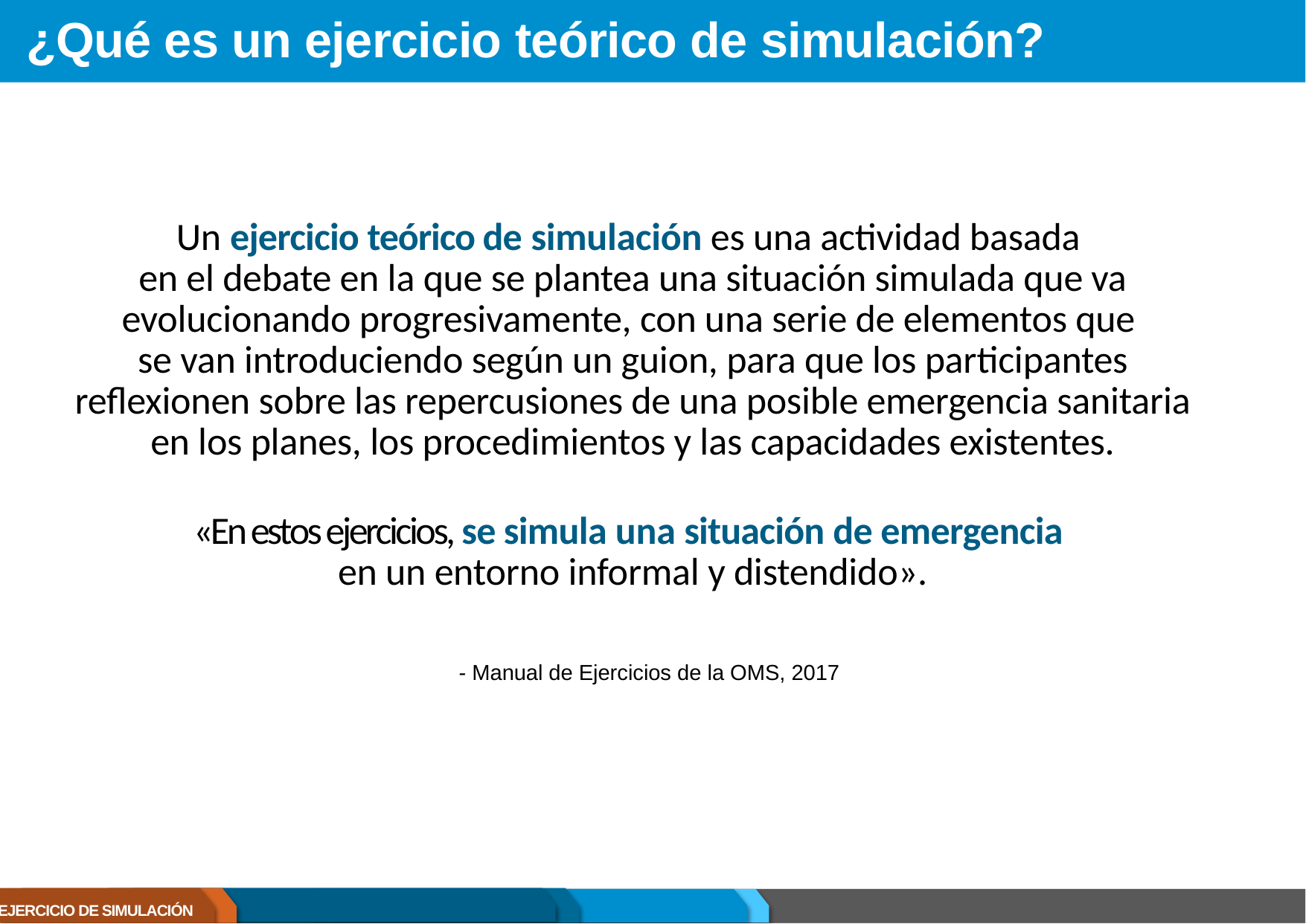

# ¿Qué es un ejercicio teórico de simulación?
Un ejercicio teórico de simulación es una actividad basada
en el debate en la que se plantea una situación simulada que va evolucionando progresivamente, con una serie de elementos que
se van introduciendo según un guion, para que los participantes reflexionen sobre las repercusiones de una posible emergencia sanitaria en los planes, los procedimientos y las capacidades existentes.

«En estos ejercicios, se simula una situación de emergencia
en un entorno informal y distendido».
- Manual de Ejercicios de la OMS, 2017
EJERCICIO DE SIMULACIÓN